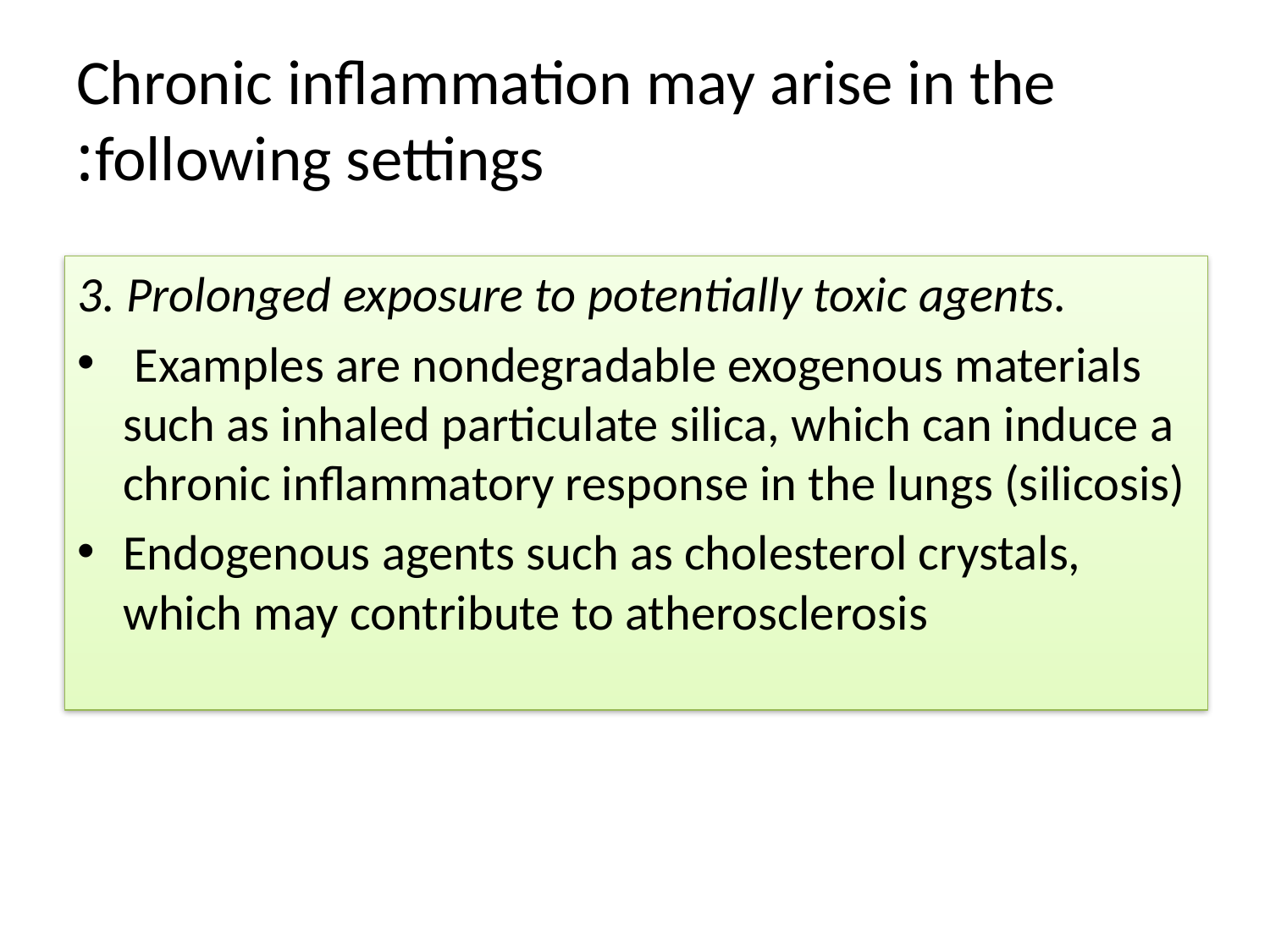

# Chronic inflammation may arise in the following settings:
3. Prolonged exposure to potentially toxic agents.
 Examples are nondegradable exogenous materials such as inhaled particulate silica, which can induce a chronic inflammatory response in the lungs (silicosis)
Endogenous agents such as cholesterol crystals, which may contribute to atherosclerosis